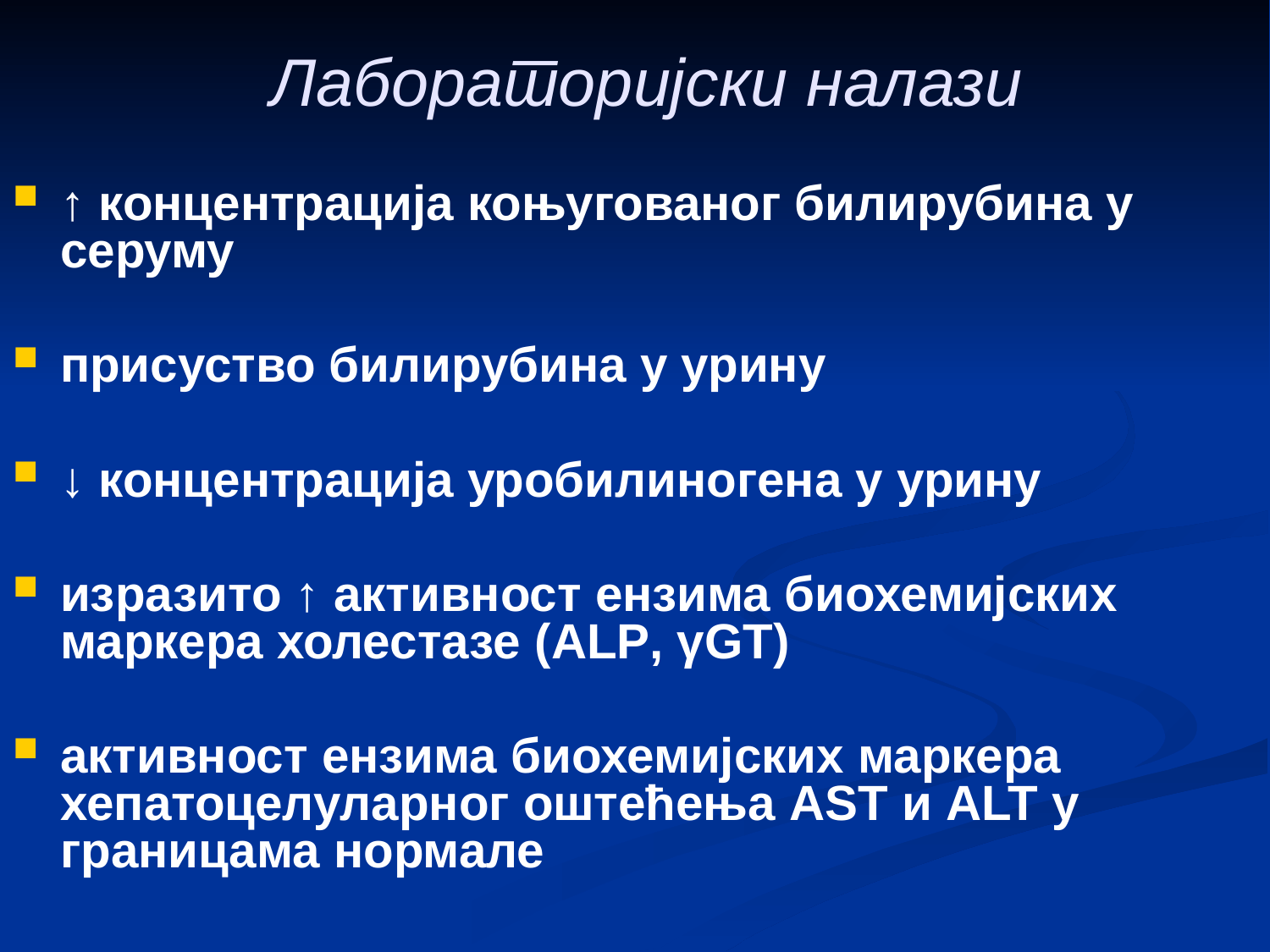

# Лабораторијски налази
↑ концентрација коњугованог билирубина у серуму

присуство билирубина у урину

↓ концентрација уробилиногена у урину

изразито ↑ активност ензима биохемијских маркера холестазе (ALP, γGT)

активност ензима биохемијских маркера хепатоцелуларног оштећења АST и АLT у границама нормале